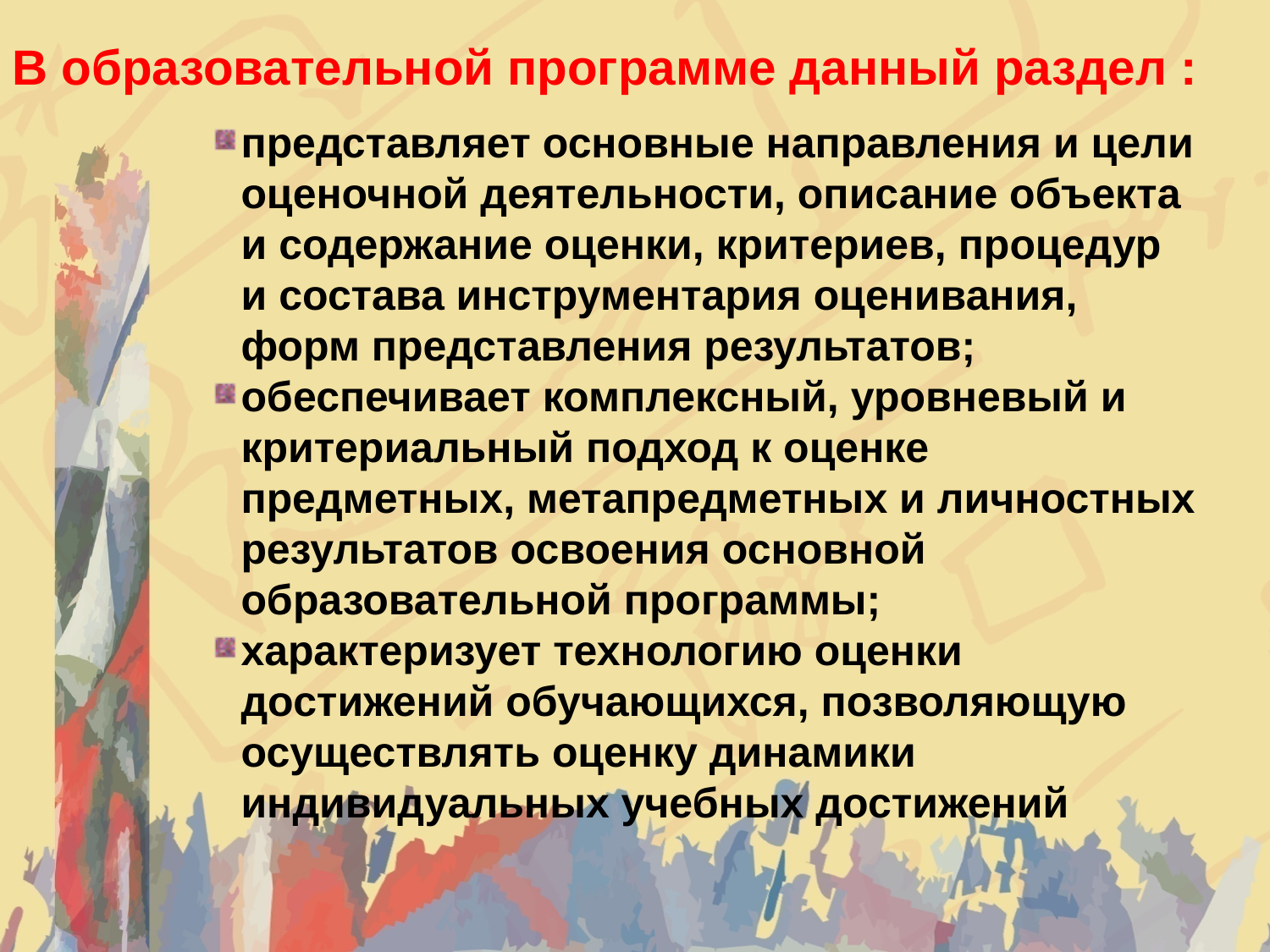

В образовательной программе данный раздел :
представляет основные направления и цели оценочной деятельности, описание объекта и содержание оценки, критериев, процедур и состава инструментария оценивания, форм представления результатов;
обеспечивает комплексный, уровневый и критериальный подход к оценке предметных, метапредметных и личностных результатов освоения основной образовательной программы;
характеризует технологию оценки достижений обучающихся, позволяющую осуществлять оценку динамики индивидуальных учебных достижений